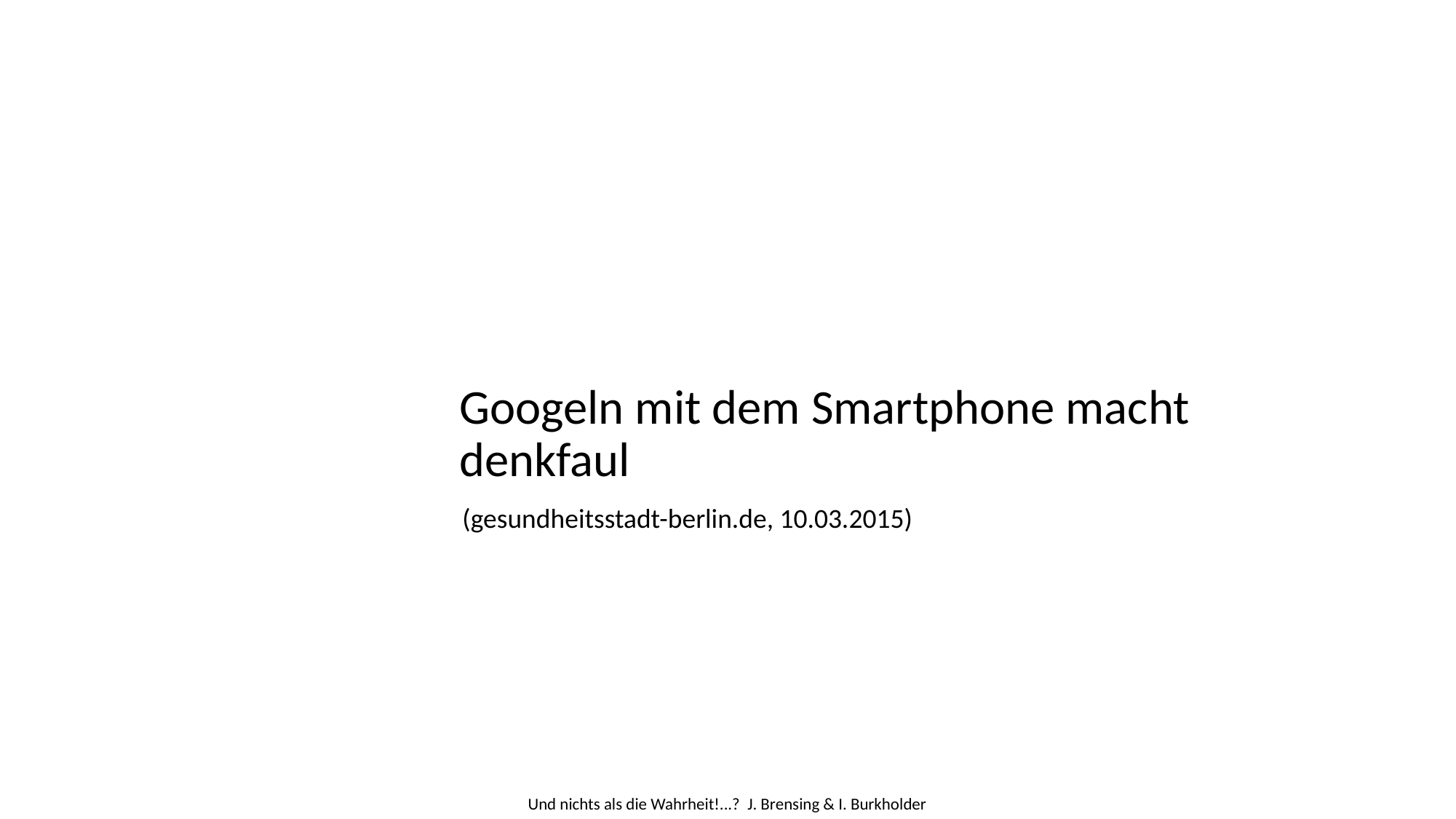

# Googeln mit dem Smartphone macht denkfaul
(gesundheitsstadt-berlin.de, 10.03.2015)
Und nichts als die Wahrheit!...?  J. Brensing & I. Burkholder